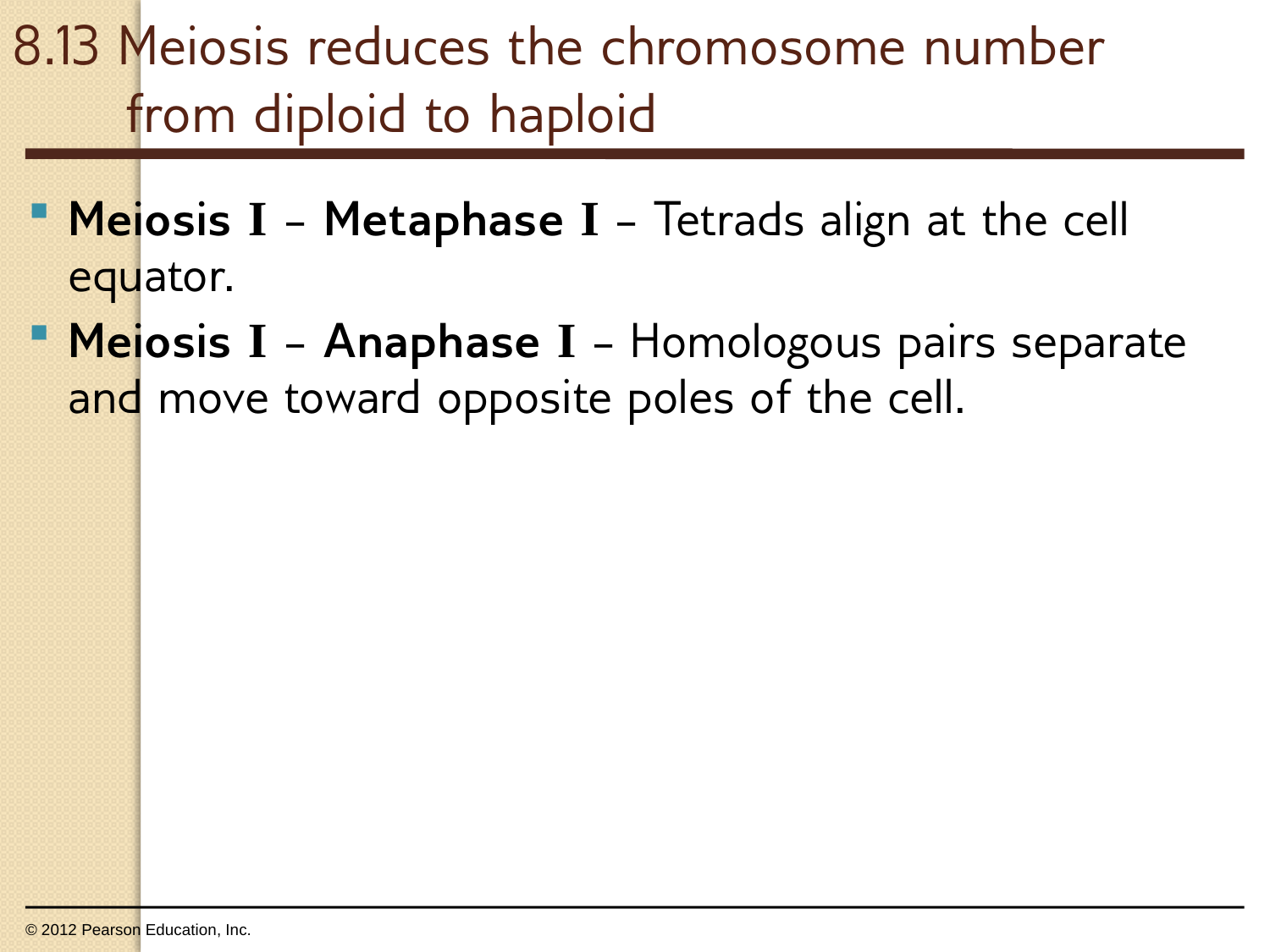

8.13 Meiosis reduces the chromosome number
from diploid to haploid
0

Meiosis I – Metaphase I – Tetrads align at the cell equator.
Meiosis I – Anaphase I – Homologous pairs separate and move toward opposite poles of the cell.

© 2012 Pearson Education, Inc.